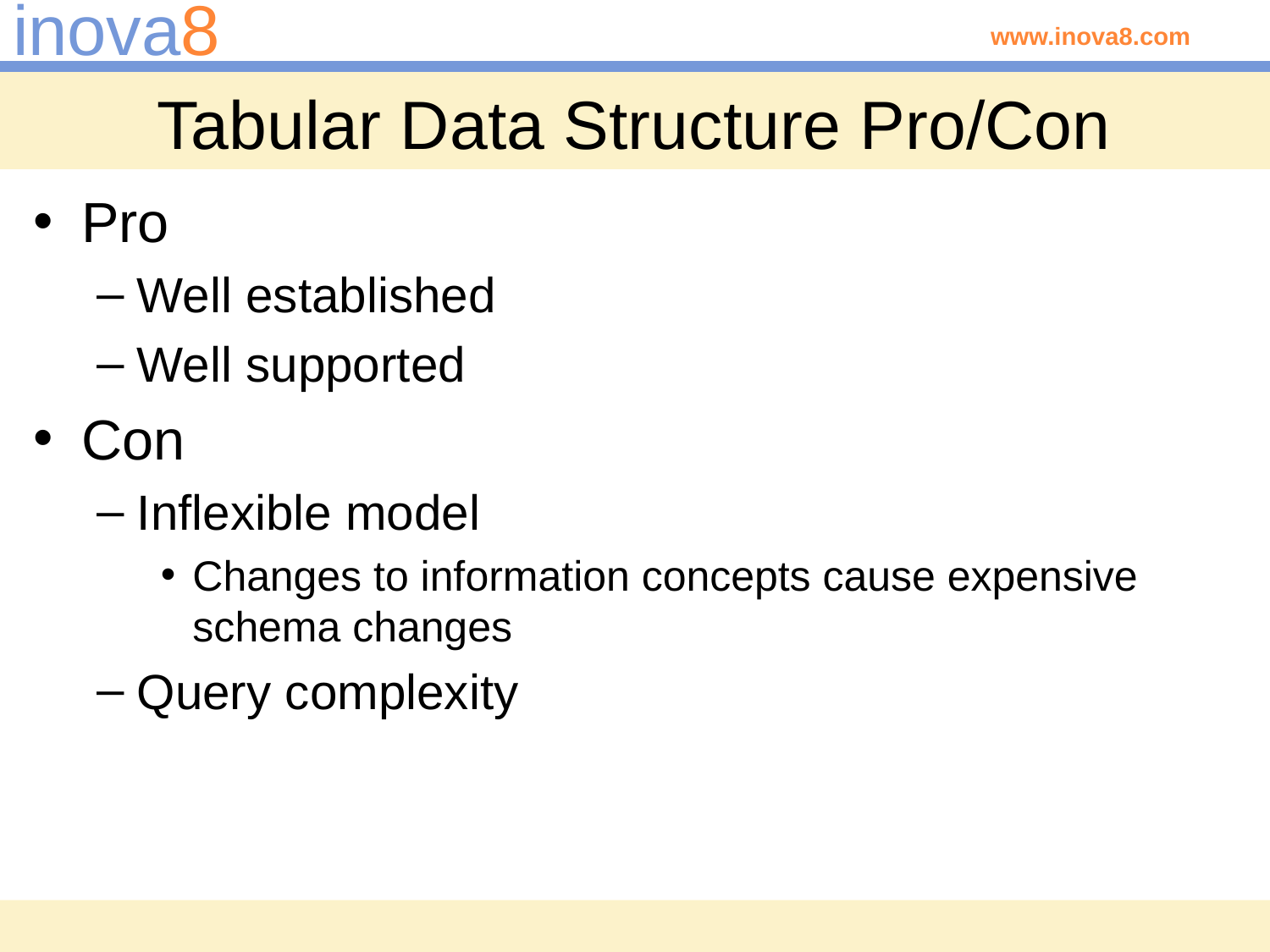

# Tabular Data Structure Pro/Con
Pro
Well established
Well supported
Con
Inflexible model
Changes to information concepts cause expensive schema changes
Query complexity